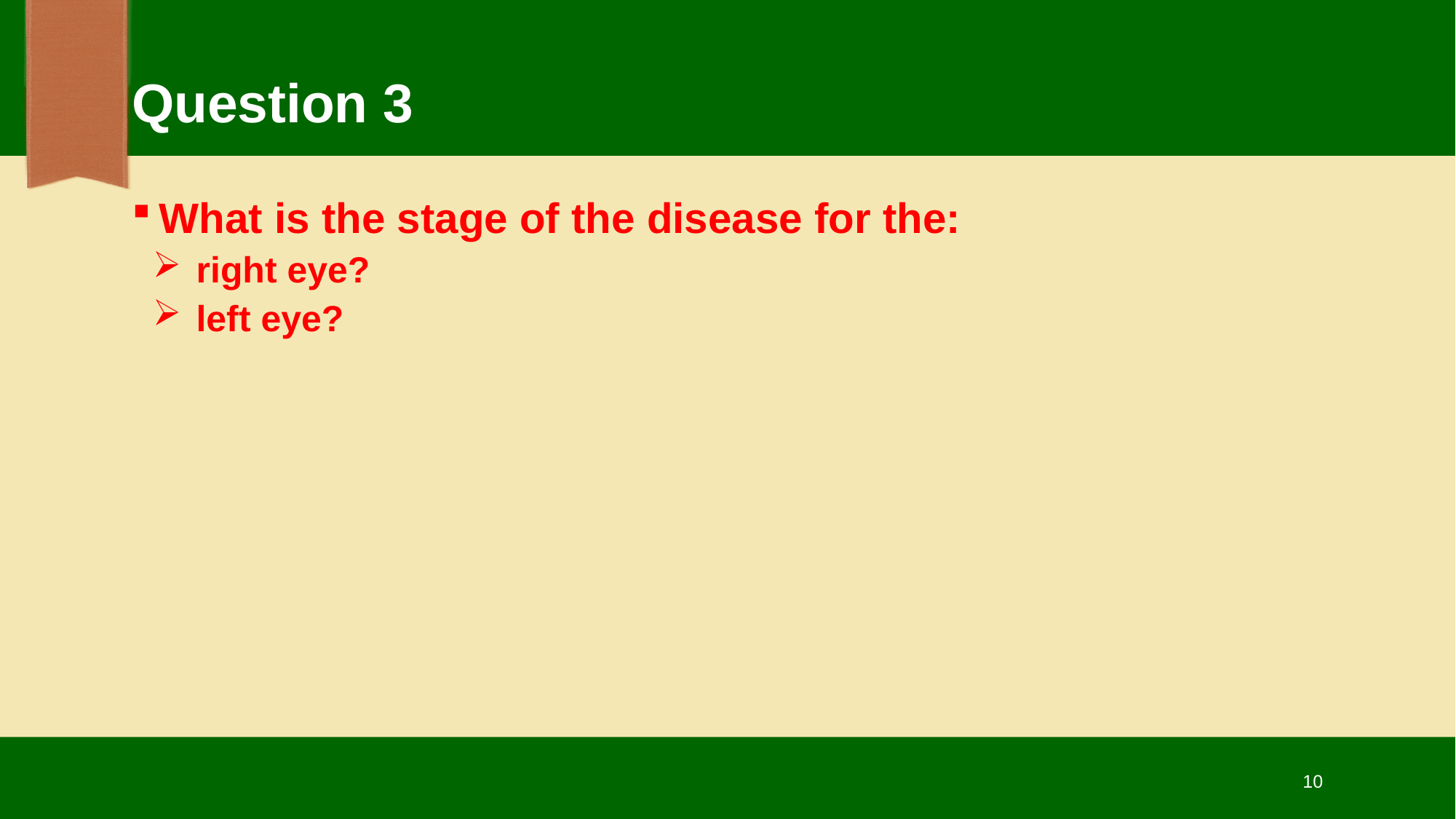

# Question 3
What is the stage of the disease for the:
right eye?
left eye?

10